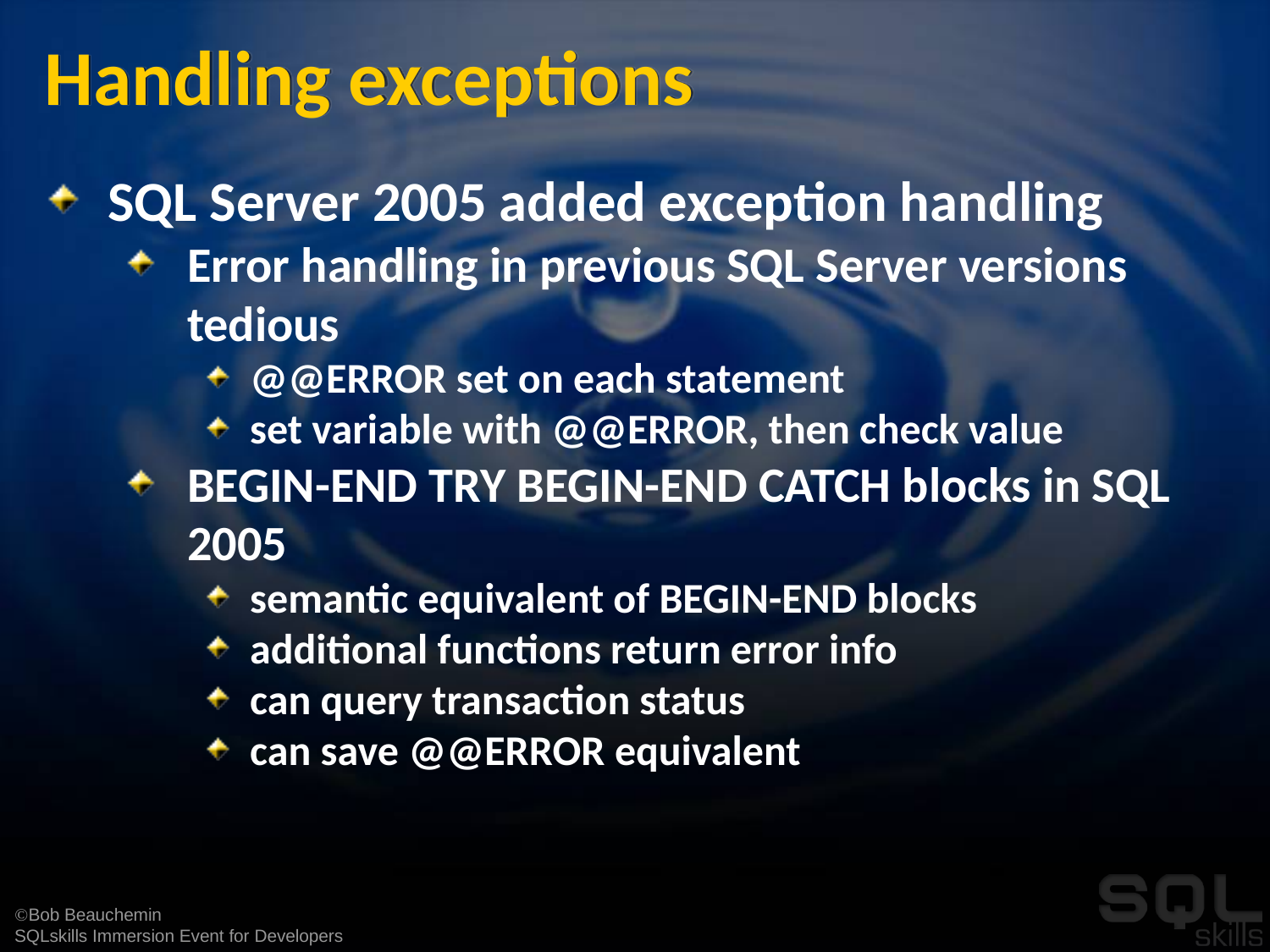

# Handling exceptions
SQL Server 2005 added exception handling
Error handling in previous SQL Server versions tedious
@@ERROR set on each statement
set variable with @@ERROR, then check value
BEGIN-END TRY BEGIN-END CATCH blocks in SQL 2005
semantic equivalent of BEGIN-END blocks
additional functions return error info
can query transaction status
can save @@ERROR equivalent